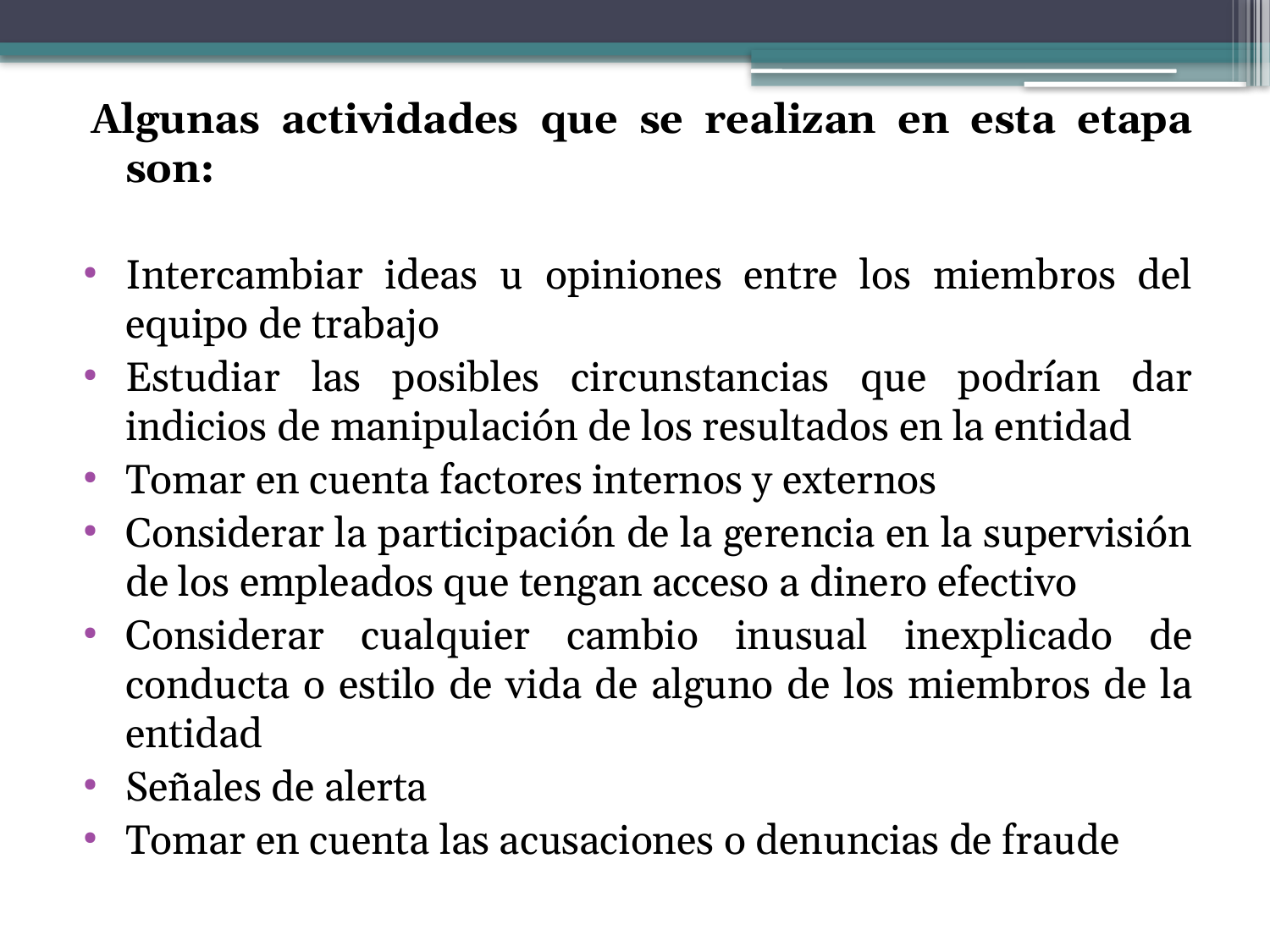

Algunas actividades que se realizan en esta etapa son:

Intercambiar ideas u opiniones entre los miembros del equipo de trabajo
Estudiar las posibles circunstancias que podrían dar indicios de manipulación de los resultados en la entidad
Tomar en cuenta factores internos y externos
Considerar la participación de la gerencia en la supervisión de los empleados que tengan acceso a dinero efectivo
Considerar cualquier cambio inusual inexplicado de conducta o estilo de vida de alguno de los miembros de la entidad
Señales de alerta
Tomar en cuenta las acusaciones o denuncias de fraude